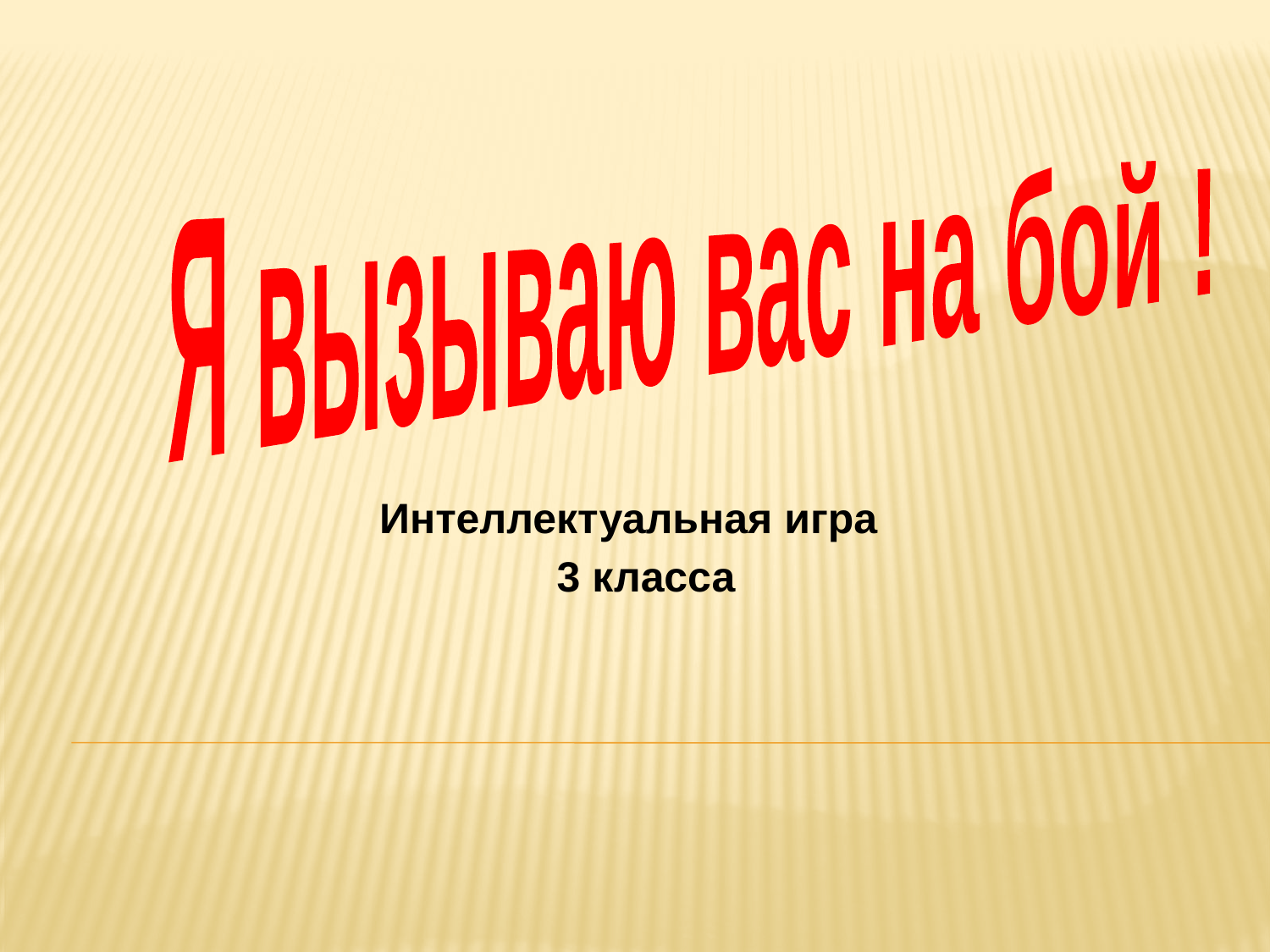

Я вызываю вас на бой !
Интеллектуальная игра
 3 класса